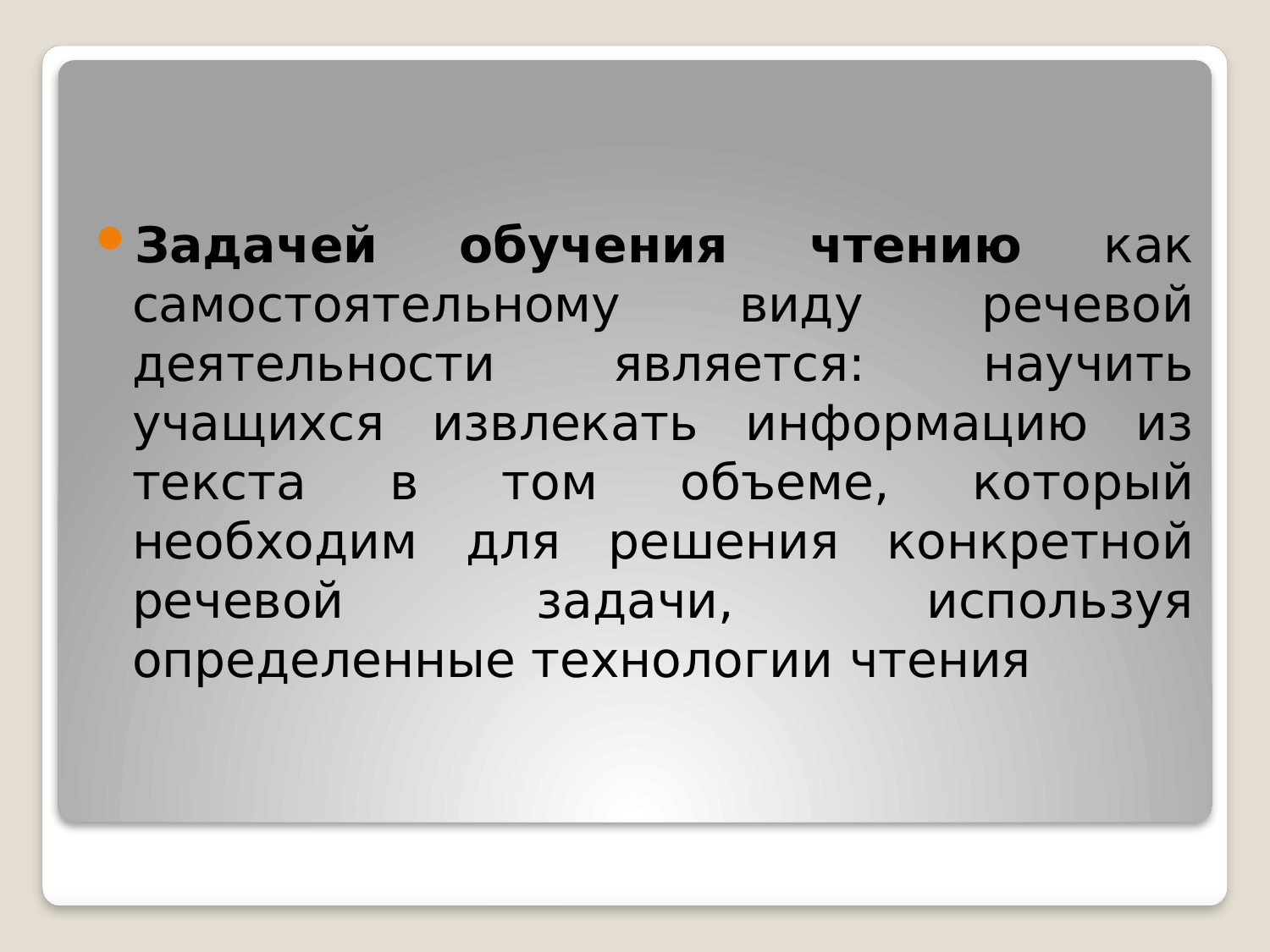

Задачей обучения чтению как самостоятельному виду речевой деятельности является: научить учащихся извлекать информацию из текста в том объеме, который необходим для решения конкретной речевой задачи, используя определенные технологии чтения